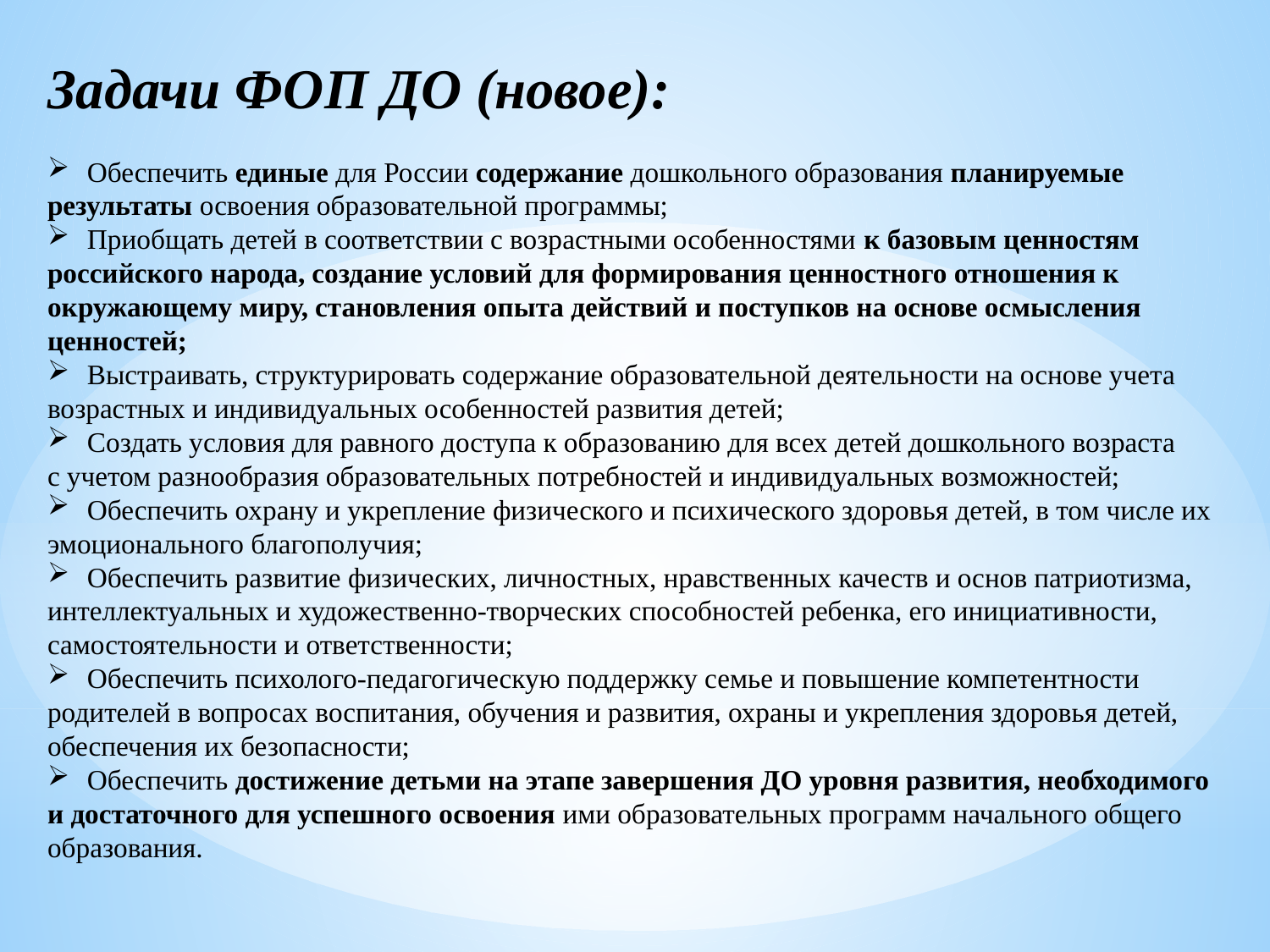

Задачи ФОП ДО (новое):

Обеспечить единые для России содержание дошкольного образования планируемые
результаты освоения образовательной программы;
Приобщать детей в соответствии с возрастными особенностями к базовым ценностям
российского народа, создание условий для формирования ценностного отношения к окружающему миру, становления опыта действий и поступков на основе осмысления ценностей;
Выстраивать, структурировать содержание образовательной деятельности на основе учета
возрастных и индивидуальных особенностей развития детей;
Создать условия для равного доступа к образованию для всех детей дошкольного возраста
с учетом разнообразия образовательных потребностей и индивидуальных возможностей;
Обеспечить охрану и укрепление физического и психического здоровья детей, в том числе их
эмоционального благополучия;
Обеспечить развитие физических, личностных, нравственных качеств и основ патриотизма,
интеллектуальных и художественно-творческих способностей ребенка, его инициативности, самостоятельности и ответственности;
Обеспечить психолого-педагогическую поддержку семье и повышение компетентности
родителей в вопросах воспитания, обучения и развития, охраны и укрепления здоровья детей, обеспечения их безопасности;
Обеспечить достижение детьми на этапе завершения ДО уровня развития, необходимого
и достаточного для успешного освоения ими образовательных программ начального общего образования.